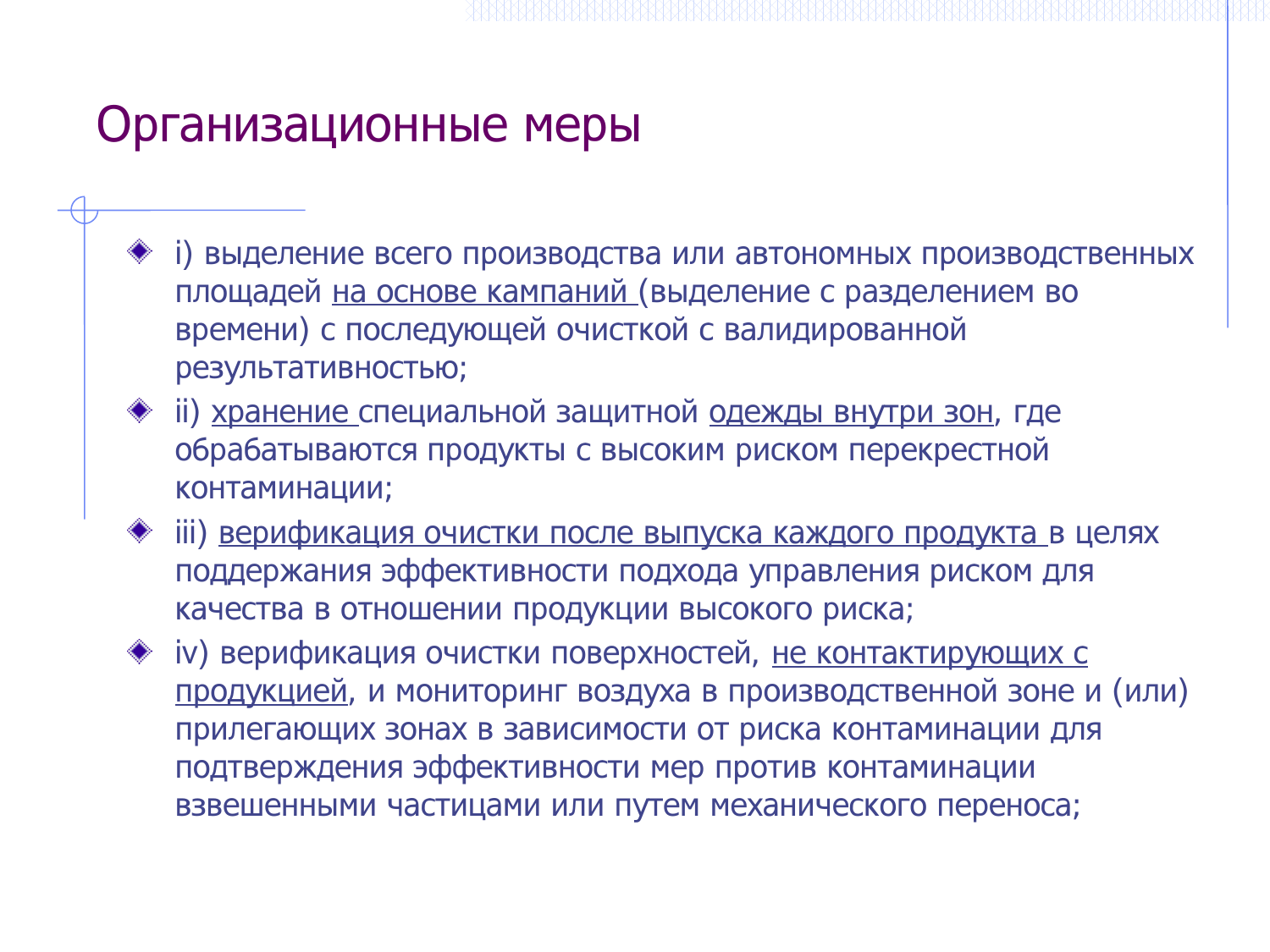

Организационные меры
i) выделение всего производства или автономных производственных площадей на основе кампаний (выделение с разделением во времени) с последующей очисткой с валидированной результативностью;
ii) хранение специальной защитной одежды внутри зон, где обрабатываются продукты с высоким риском перекрестной контаминации;
iii) верификация очистки после выпуска каждого продукта в целях поддержания эффективности подхода управления риском для качества в отношении продукции высокого риска;
iv) верификация очистки поверхностей, не контактирующих с продукцией, и мониторинг воздуха в производственной зоне и (или) прилегающих зонах в зависимости от риска контаминации для подтверждения эффективности мер против контаминации взвешенными частицами или путем механического переноса;